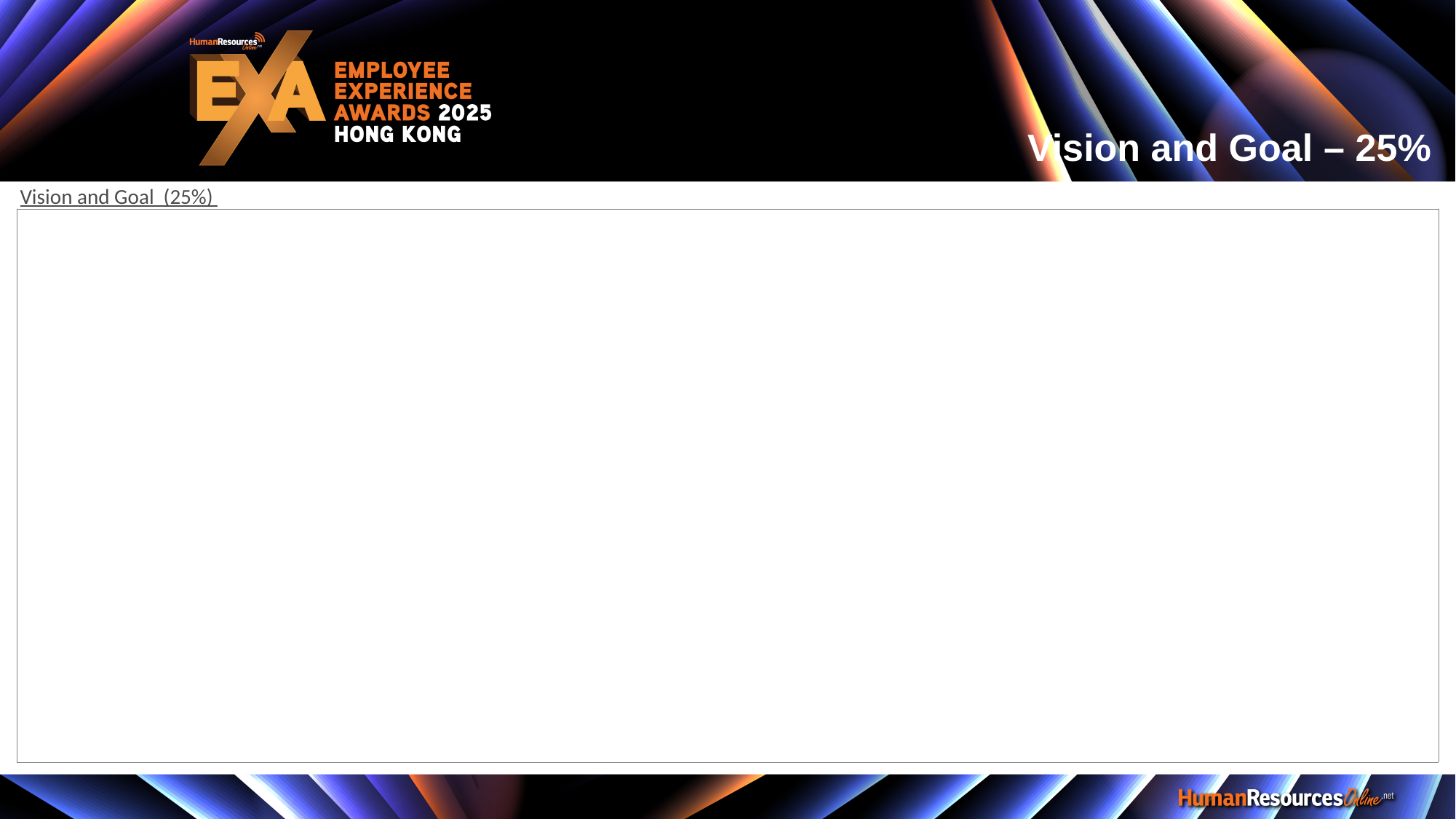

Vision and Goal – 25%
Vision and Goal  (25%)
|  |
| --- |